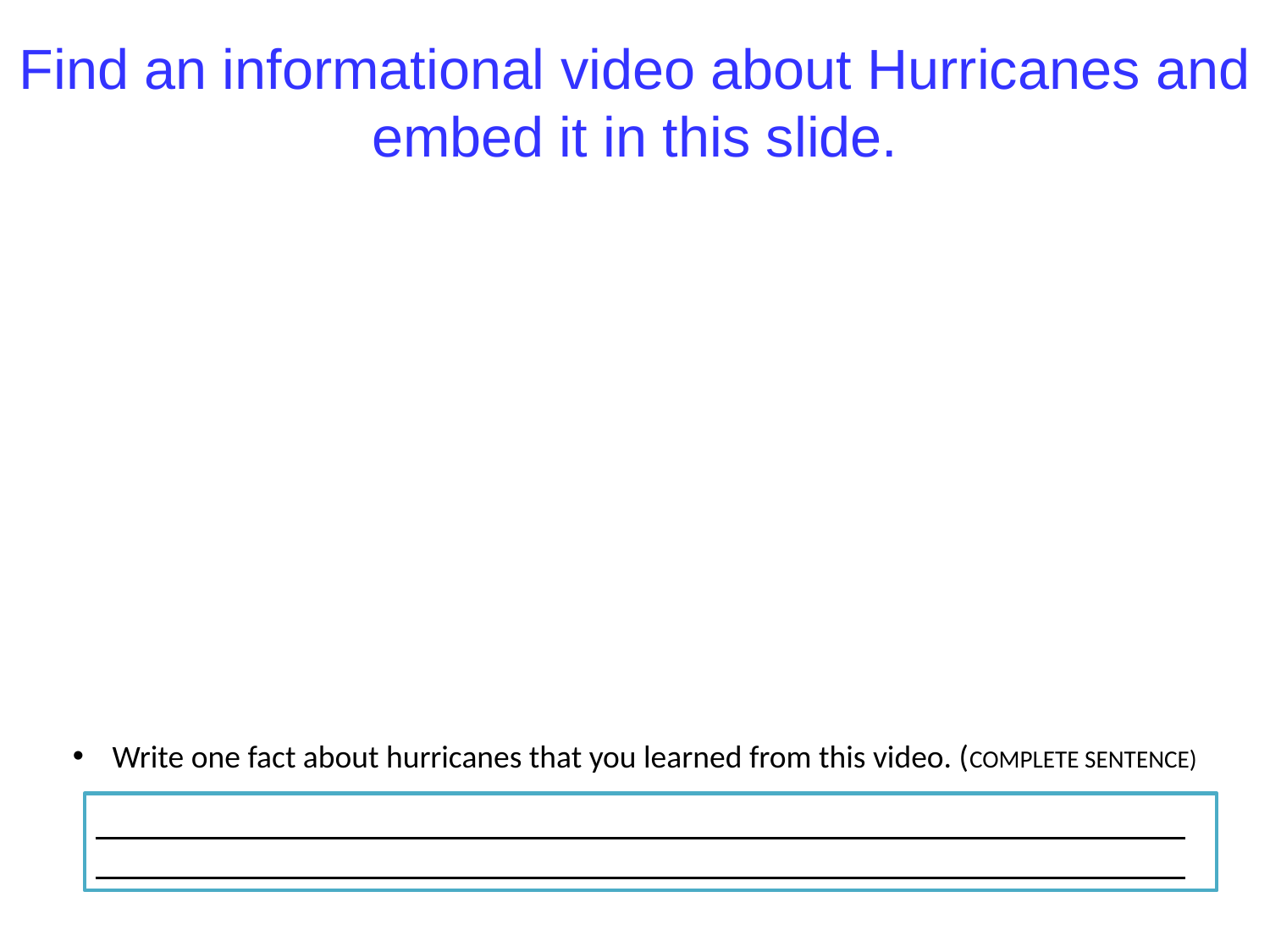

# Find an informational video about Hurricanes and embed it in this slide.

Write one fact about hurricanes that you learned from this video. (COMPLETE SENTENCE)